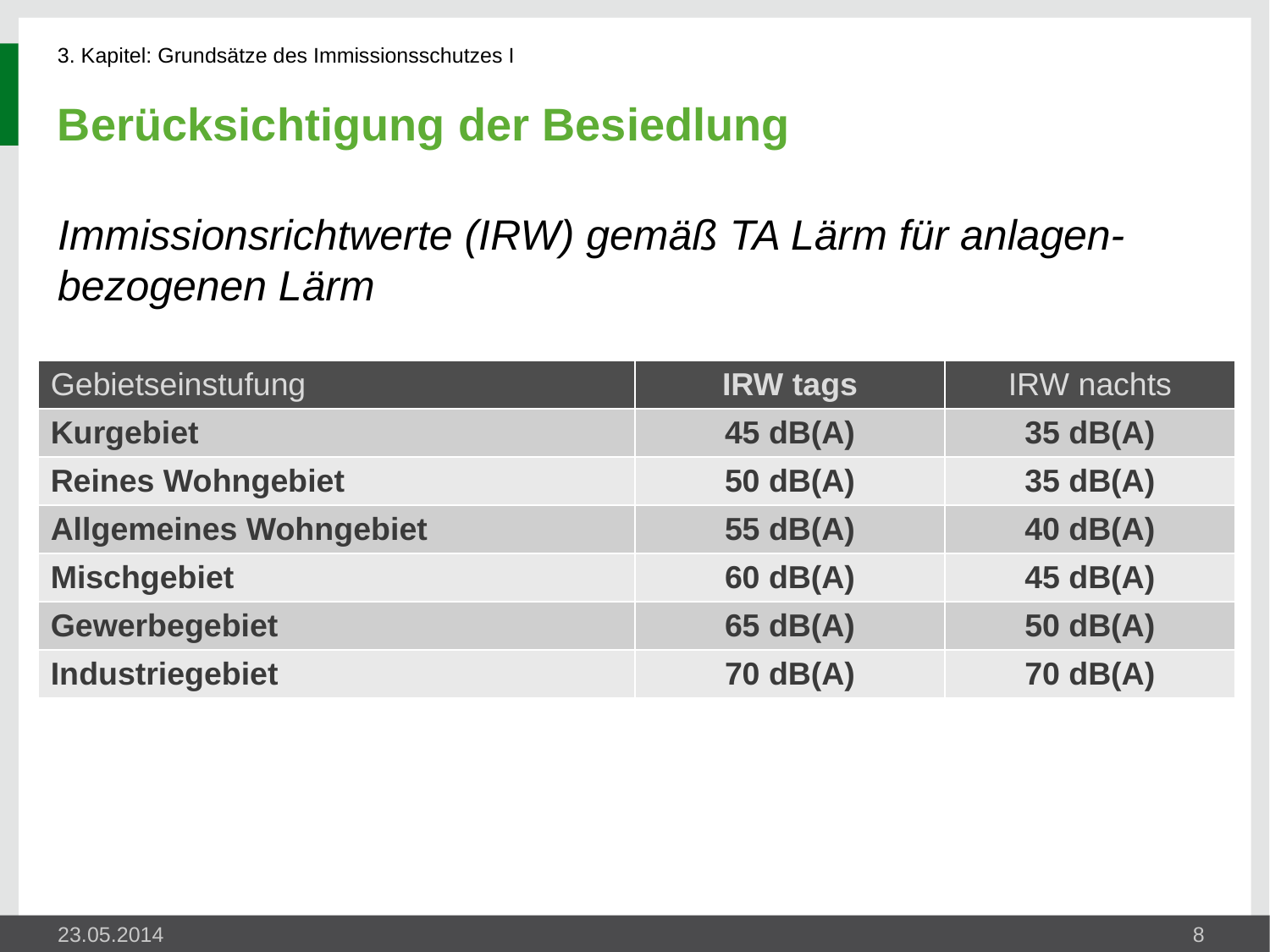

# Berücksichtigung der Besiedlung
Immissionsrichtwerte (IRW) gemäß TA Lärm für anlagen-bezogenen Lärm
| Gebietseinstufung | IRW tags | IRW nachts |
| --- | --- | --- |
| Kurgebiet | 45 dB(A) | 35 dB(A) |
| Reines Wohngebiet | 50 dB(A) | 35 dB(A) |
| Allgemeines Wohngebiet | 55 dB(A) | 40 dB(A) |
| Mischgebiet | 60 dB(A) | 45 dB(A) |
| Gewerbegebiet | 65 dB(A) | 50 dB(A) |
| Industriegebiet | 70 dB(A) | 70 dB(A) |
23.05.2014
8